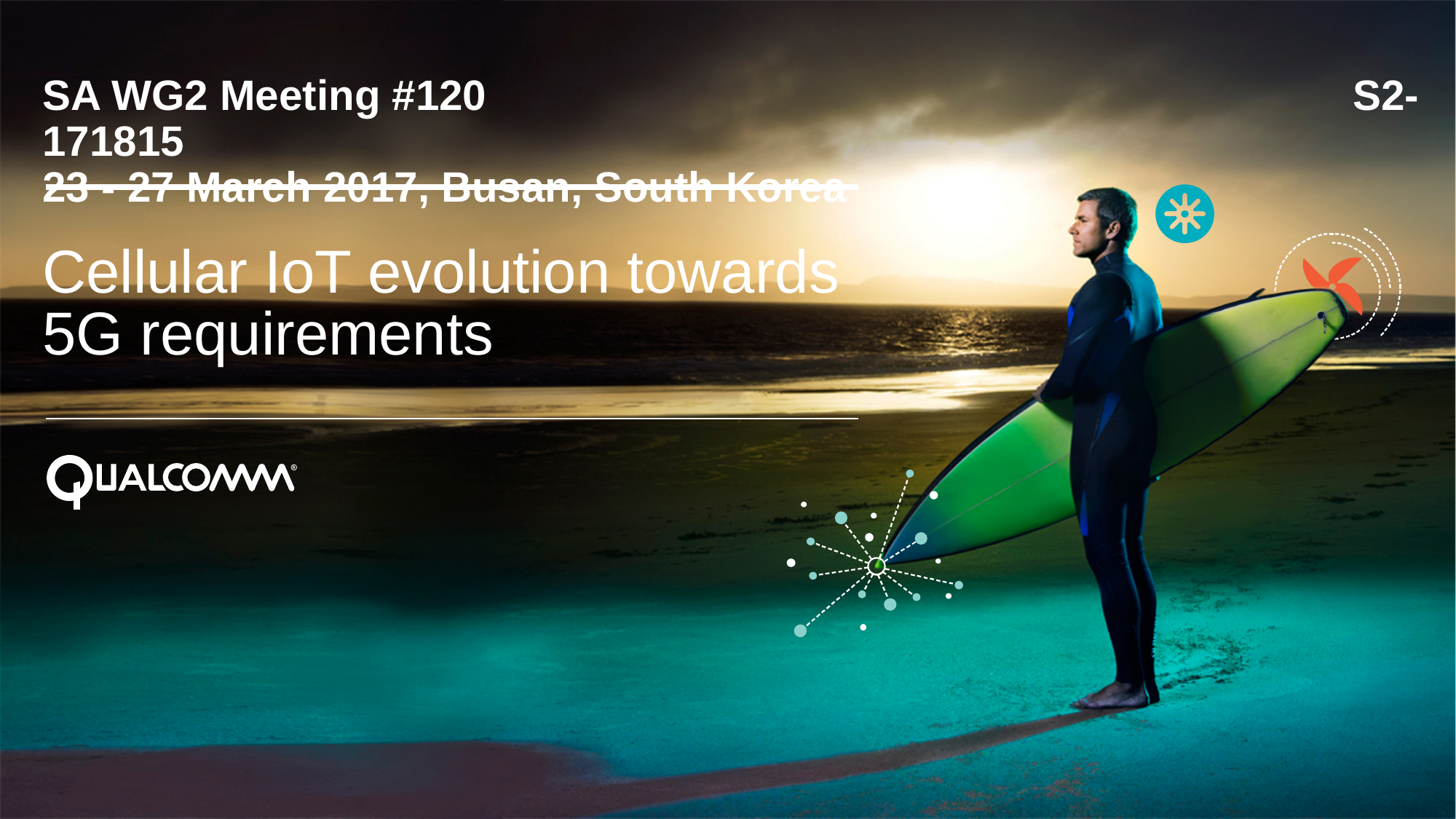

SA WG2 Meeting #120								S2-171815
23 - 27 March 2017, Busan, South Korea
# Cellular IoT evolution towards 5G requirements